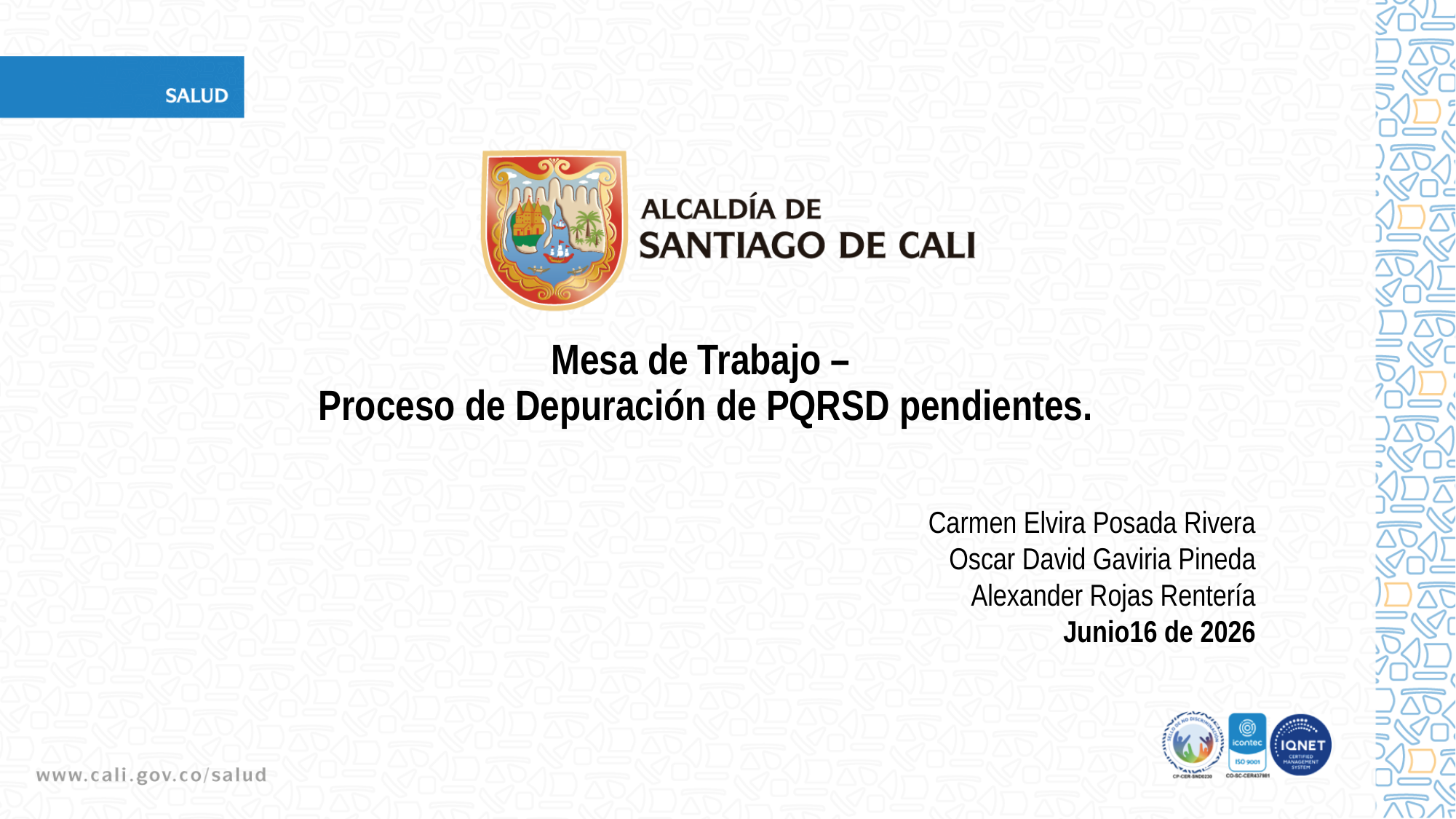

Mesa de Trabajo –
Proceso de Depuración de PQRSD pendientes.

Carmen Elvira Posada Rivera
Oscar David Gaviria Pineda
Alexander Rojas Rentería
Junio16 de 2026